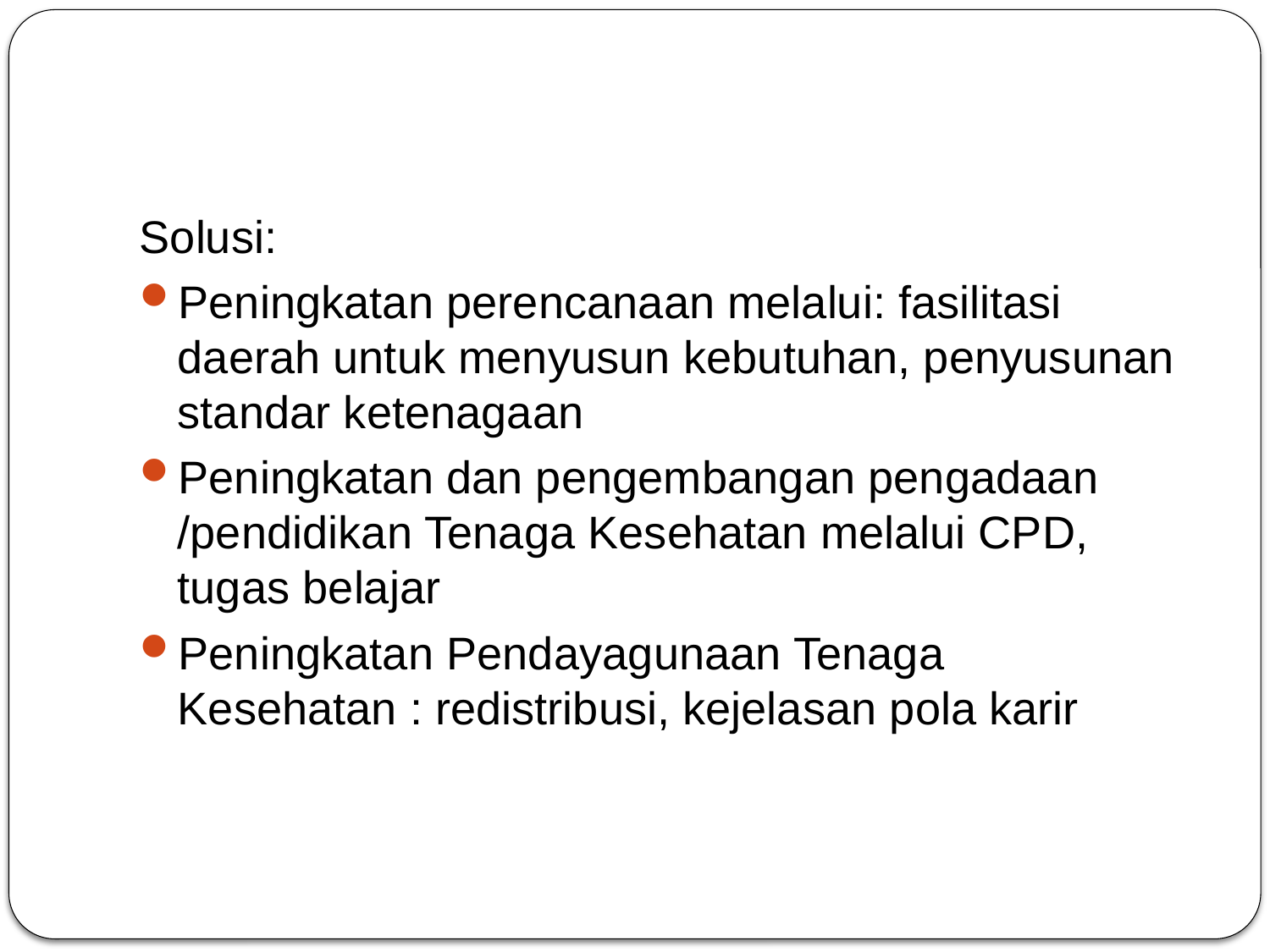

#
Solusi:
Peningkatan perencanaan melalui: fasilitasi daerah untuk menyusun kebutuhan, penyusunan standar ketenagaan
Peningkatan dan pengembangan pengadaan /pendidikan Tenaga Kesehatan melalui CPD, tugas belajar
Peningkatan Pendayagunaan Tenaga Kesehatan : redistribusi, kejelasan pola karir